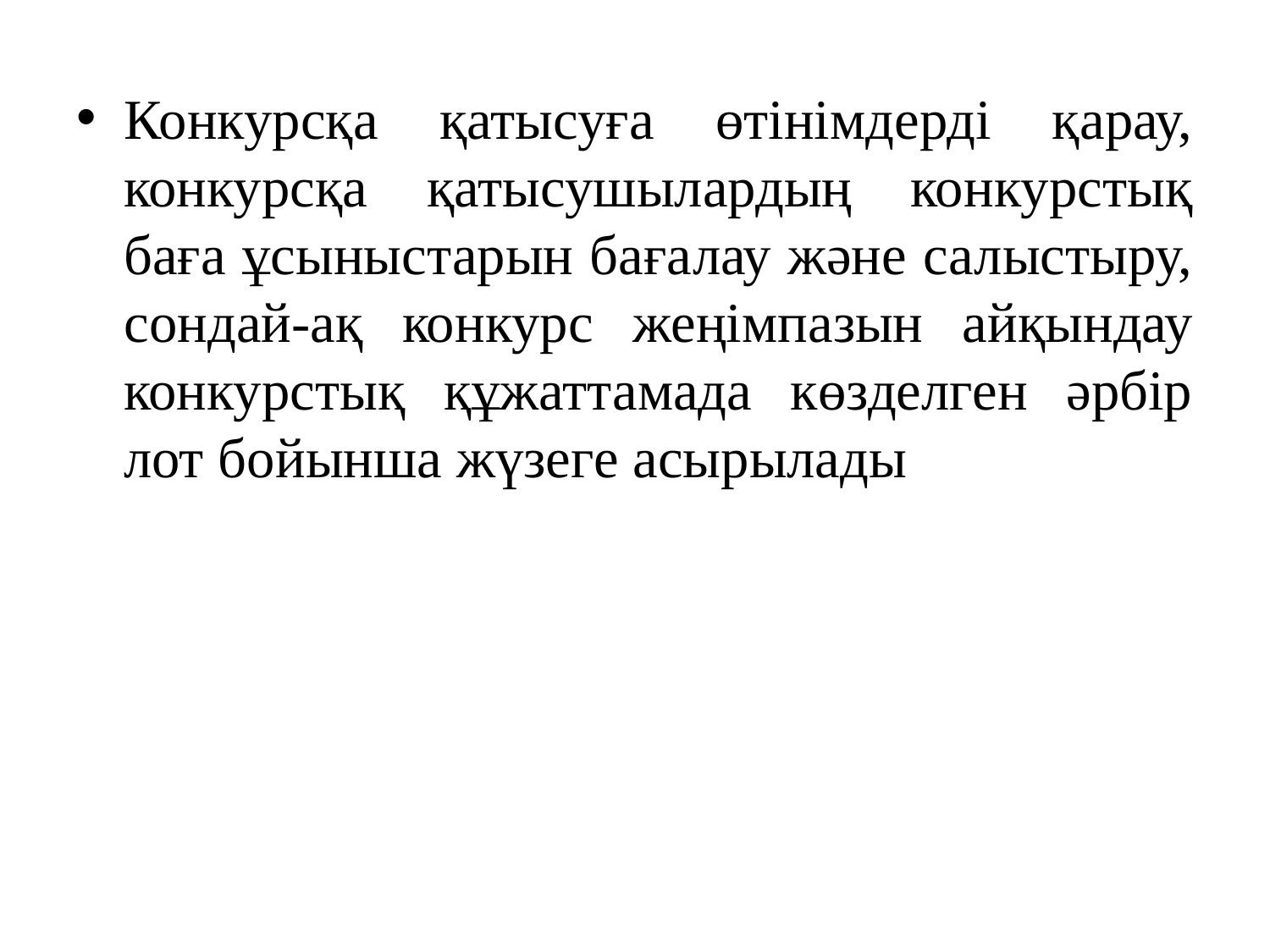

Конкурсқа қатысуға өтінімдерді қарау, конкурсқа қатысушылардың конкурстық баға ұсыныстарын бағалау және салыстыру, сондай-ақ конкурс жеңімпазын айқындау конкурстық құжаттамада көзделген әрбір лот бойынша жүзеге асырылады